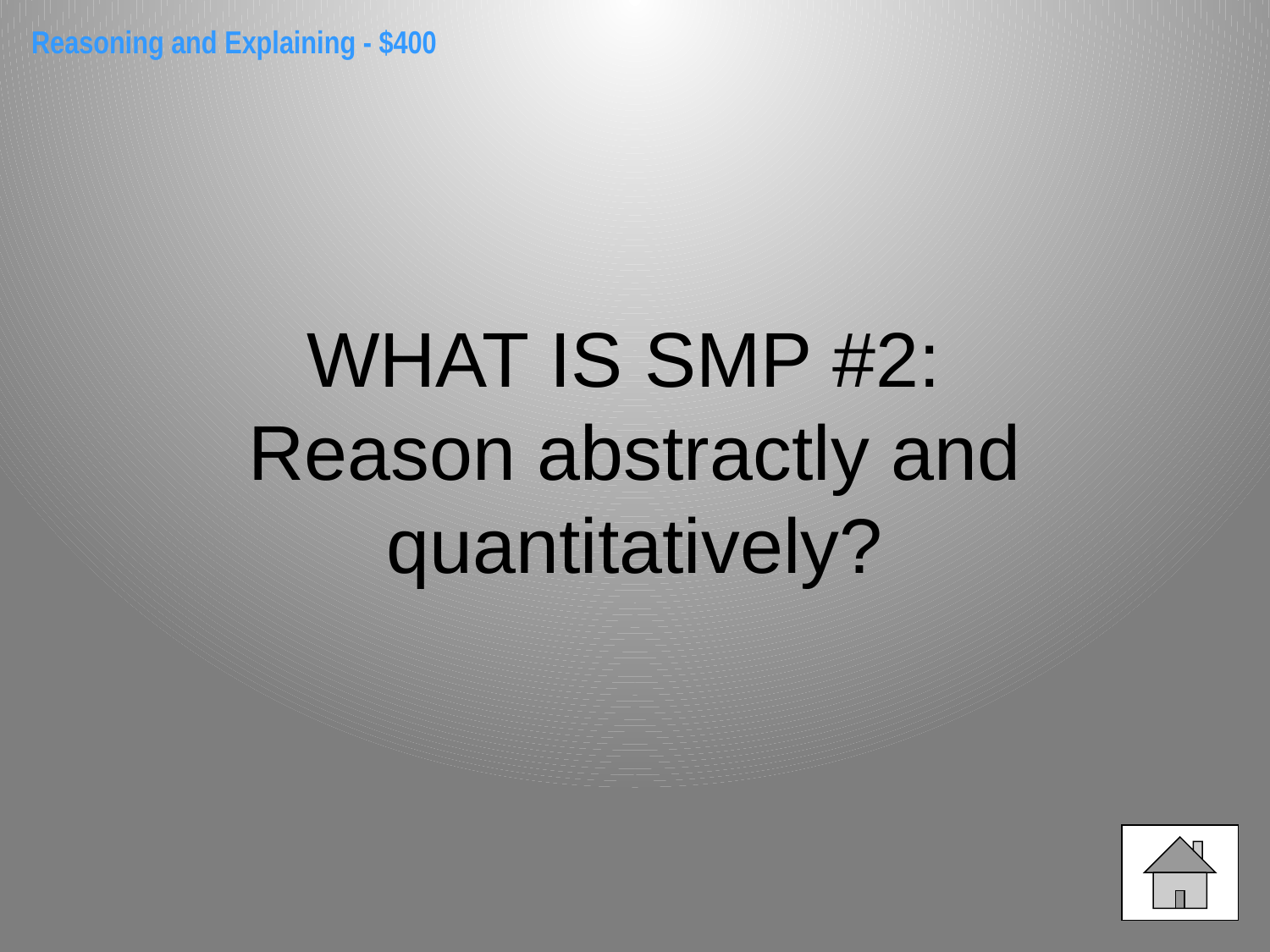

Reasoning and Explaining - $400
WHAT IS SMP #2:
Reason abstractly and quantitatively?